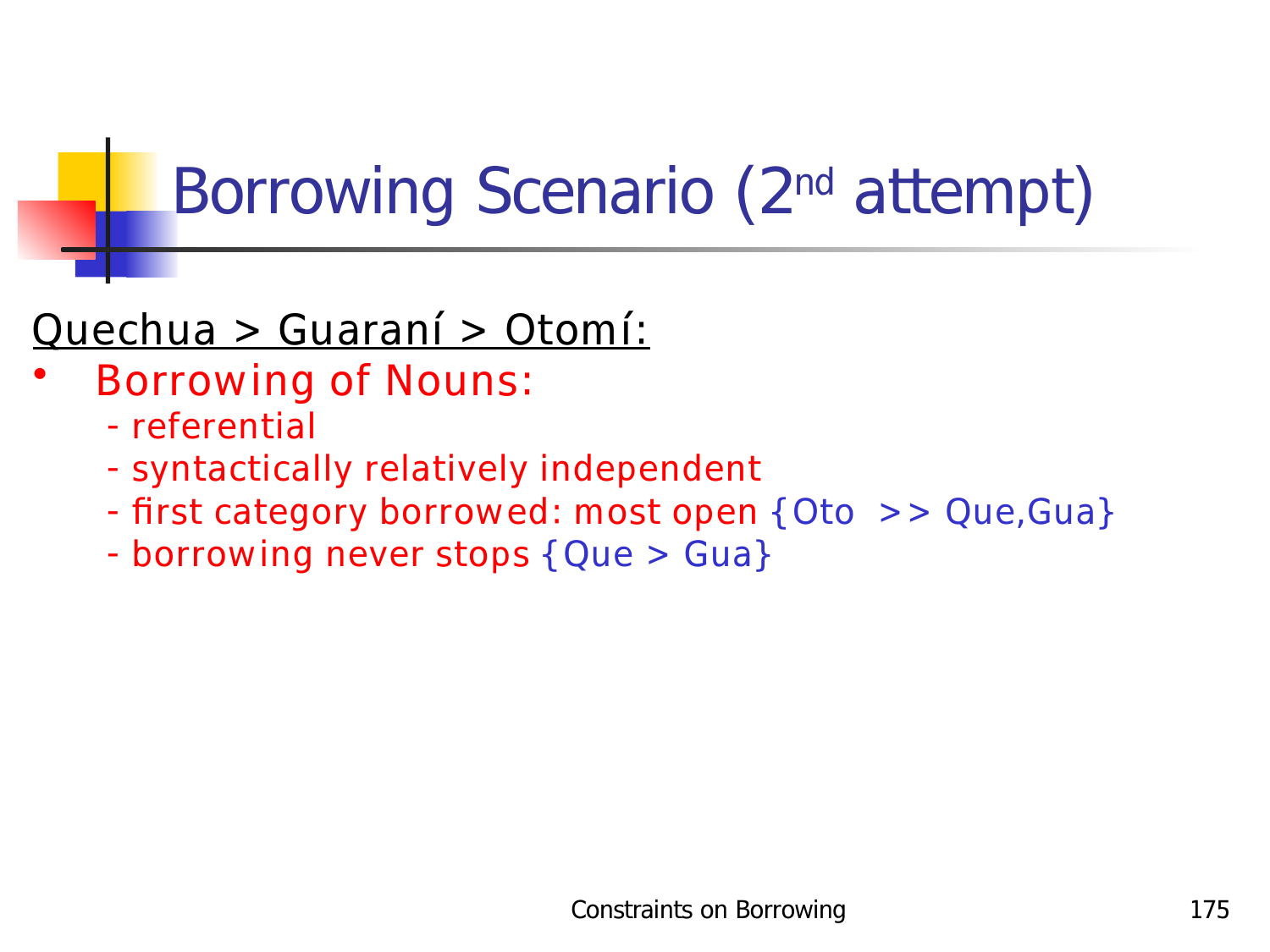

# Borrowing Scenario (2nd attempt)
Quechua > Guaraní > Otomí:
Borrowing of Nouns:
	 - referential
	 - syntactically relatively independent
	 - first category borrowed: most open {Oto  >> Que,Gua}
	 - borrowing never stops {Que > Gua}
Constraints on Borrowing
175